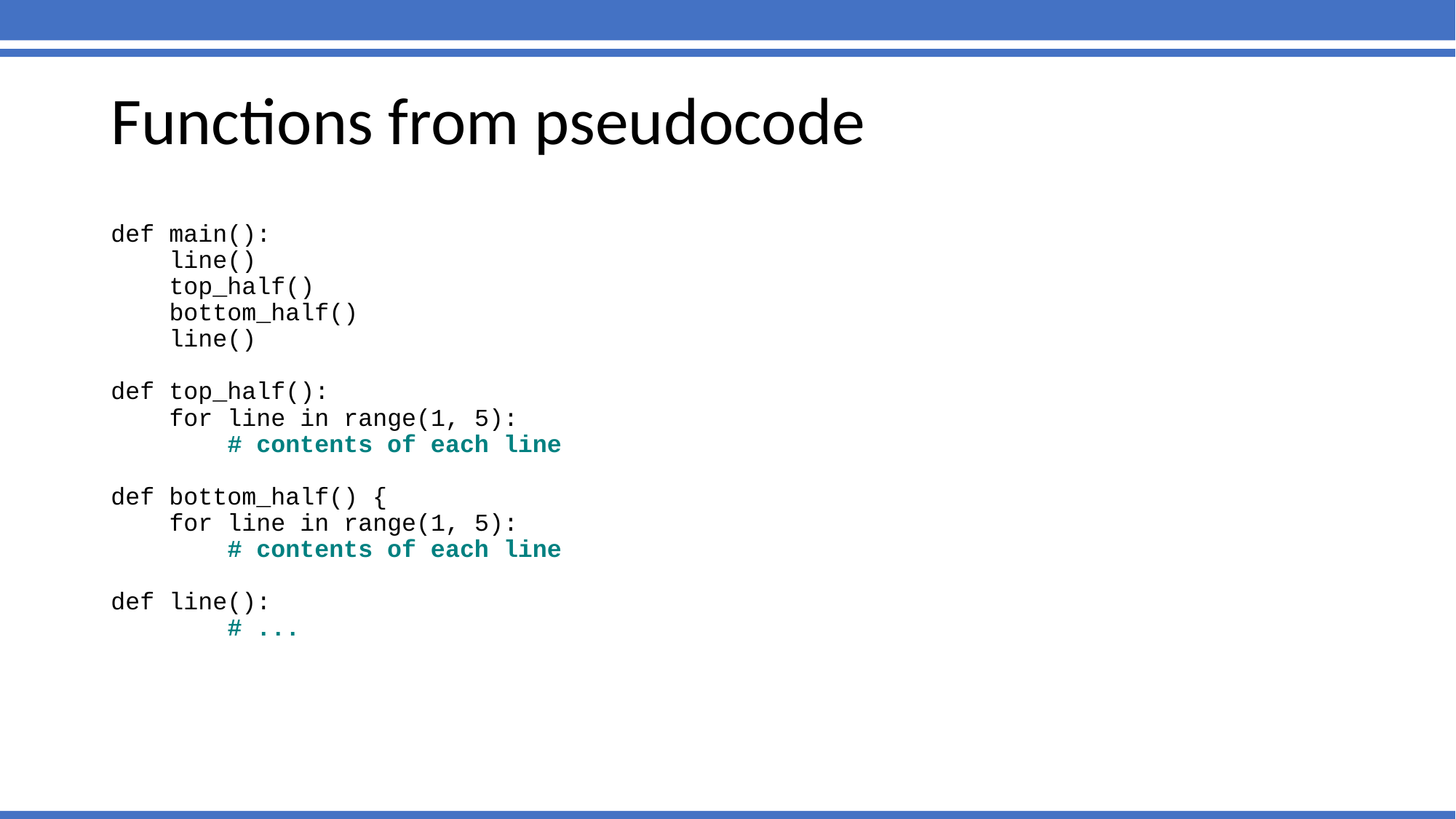

Functions from pseudocode
def main():
    line()
    top_half()
    bottom_half()
    line()

def top_half():
    for line in range(1, 5):
        # contents of each line

def bottom_half() {
    for line in range(1, 5):
        # contents of each line

def line():
        # ...